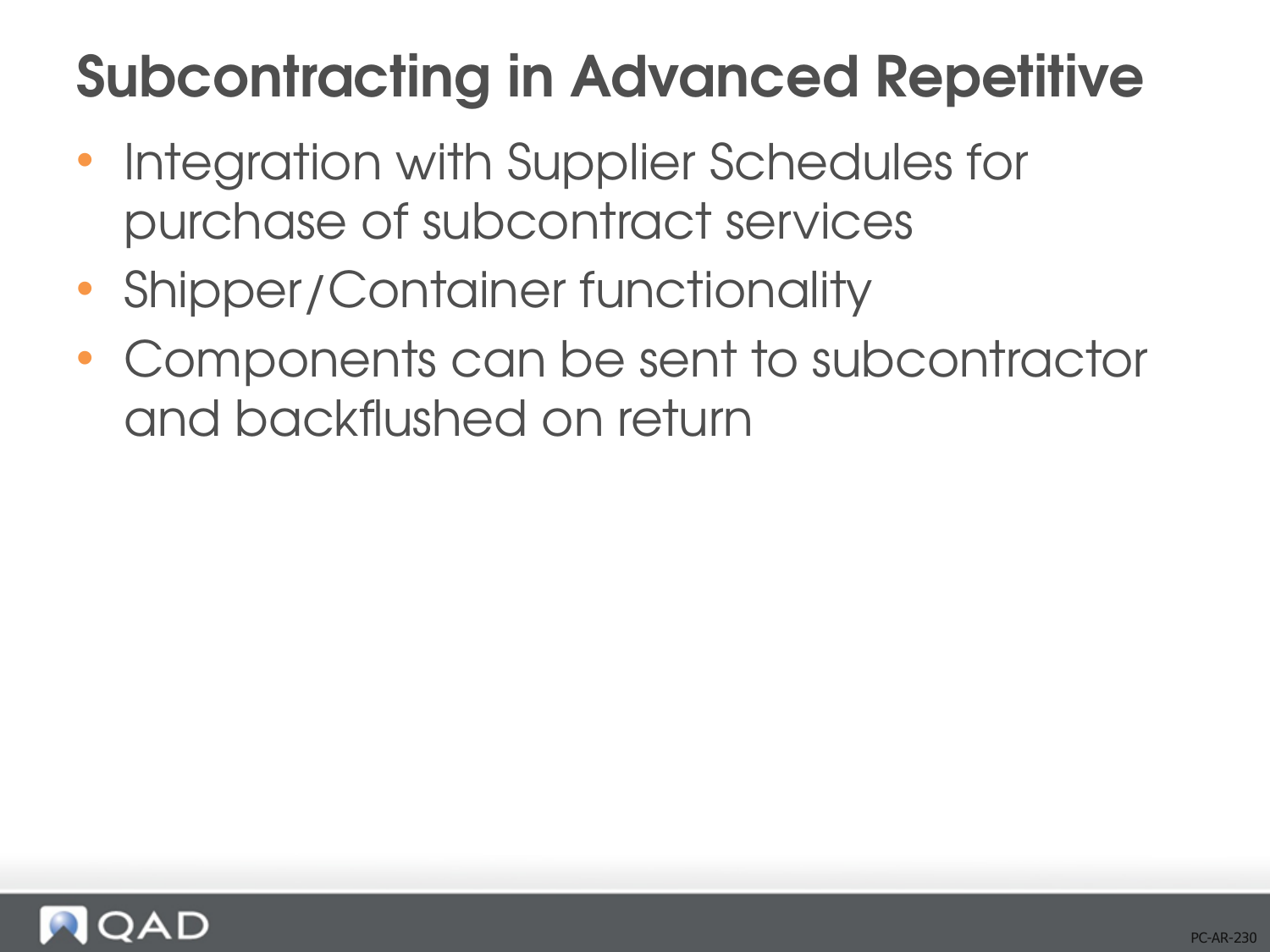

# Subcontracting in Advanced Repetitive
Integration with Supplier Schedules for purchase of subcontract services
Shipper/Container functionality
Components can be sent to subcontractor and backflushed on return
PC-AR-230